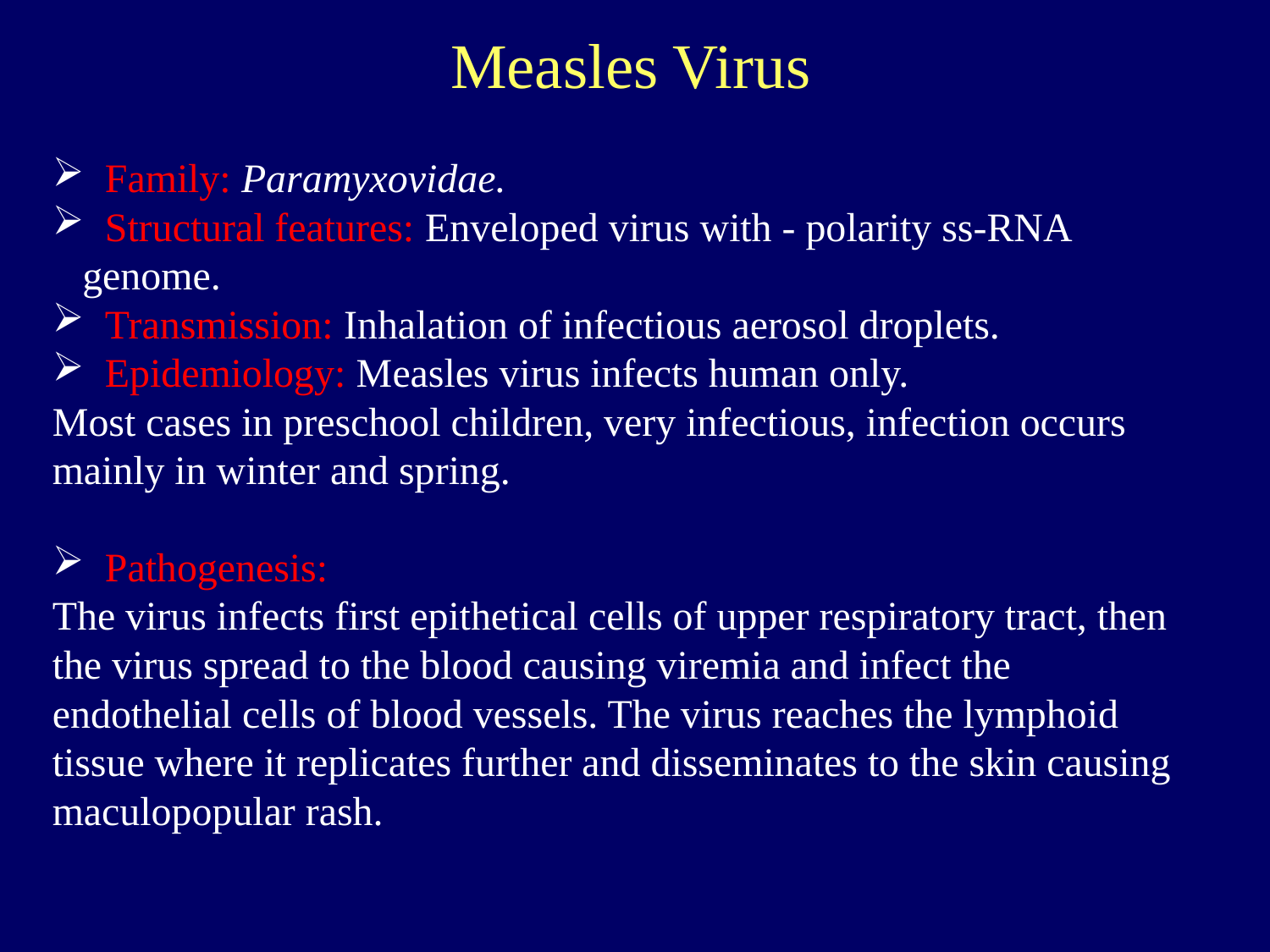

Measles Virus
  Family: Paramyxovidae.
  Structural features: Enveloped virus with - polarity ss-RNA genome.
  Transmission: Inhalation of infectious aerosol droplets.
  Epidemiology: Measles virus infects human only.
Most cases in preschool children, very infectious, infection occurs mainly in winter and spring.

  Pathogenesis:
The virus infects first epithetical cells of upper respiratory tract, then the virus spread to the blood causing viremia and infect the endothelial cells of blood vessels. The virus reaches the lymphoid tissue where it replicates further and disseminates to the skin causing maculopopular rash.